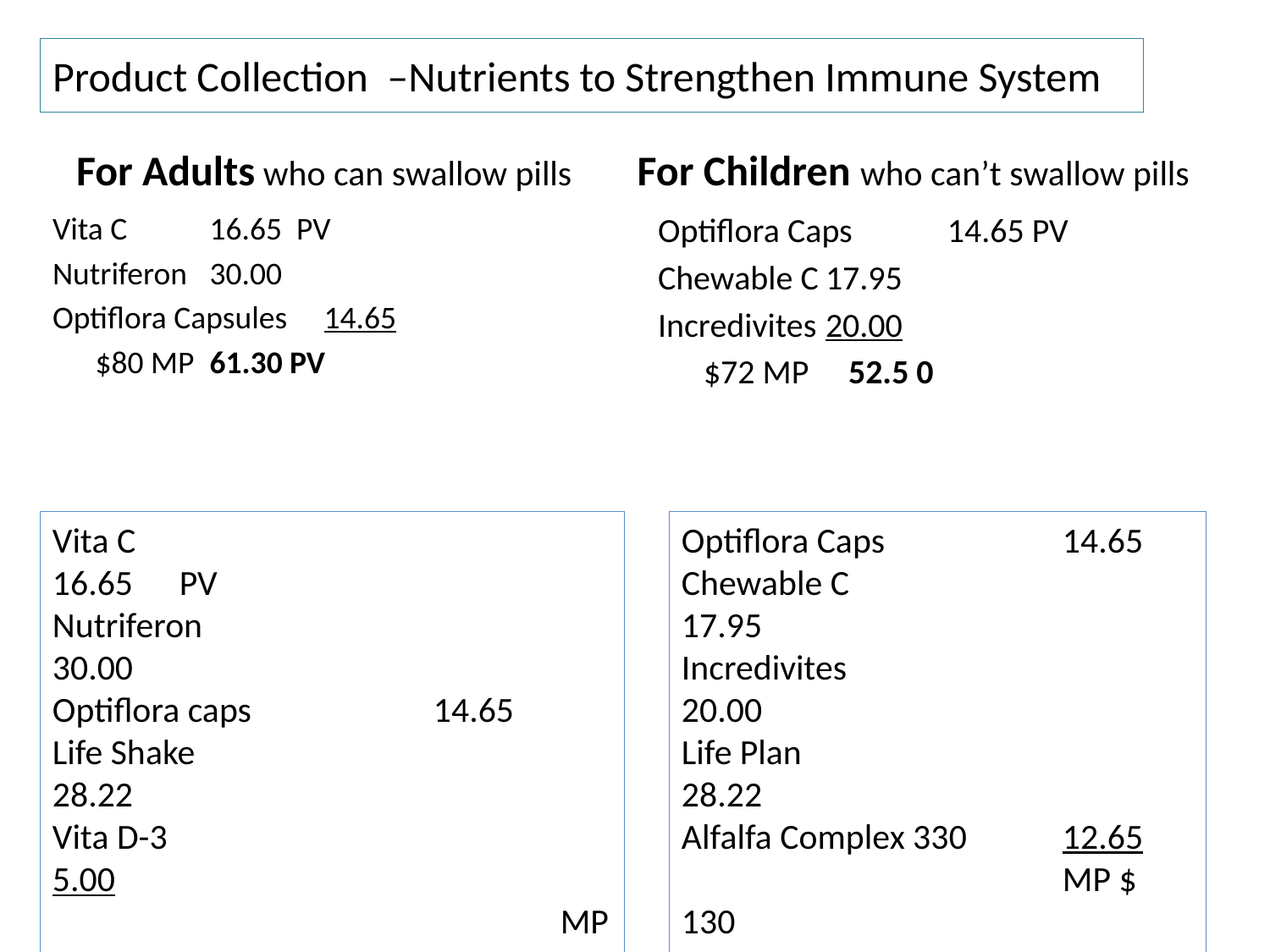

# Product Collection  –Nutrients to Strengthen Immune System
For Adults who can swallow pills
For Children who can’t swallow pills
Optiflora Caps		14.65 PV
Chewable C			17.95
Incredivites			20.00
						$72 MP			   52.5 0

Vita C				16.65  PV
Nutriferon 			30.00
Optiflora Capsules	14.65
						$80 MP		61.30 PV

Vita C				16.65	PV
Nutriferon 			30.00
Optiflora caps		14.65
Life Shake			28.22
Vita D-3				5.00
				MP $129		                                                				94.52 PV

Optiflora Caps		14.65
Chewable C			17.95
Incredivites			20.00
Life Plan				28.22
Alfalfa Complex 330	12.65				MP $ 130				93.37 PV